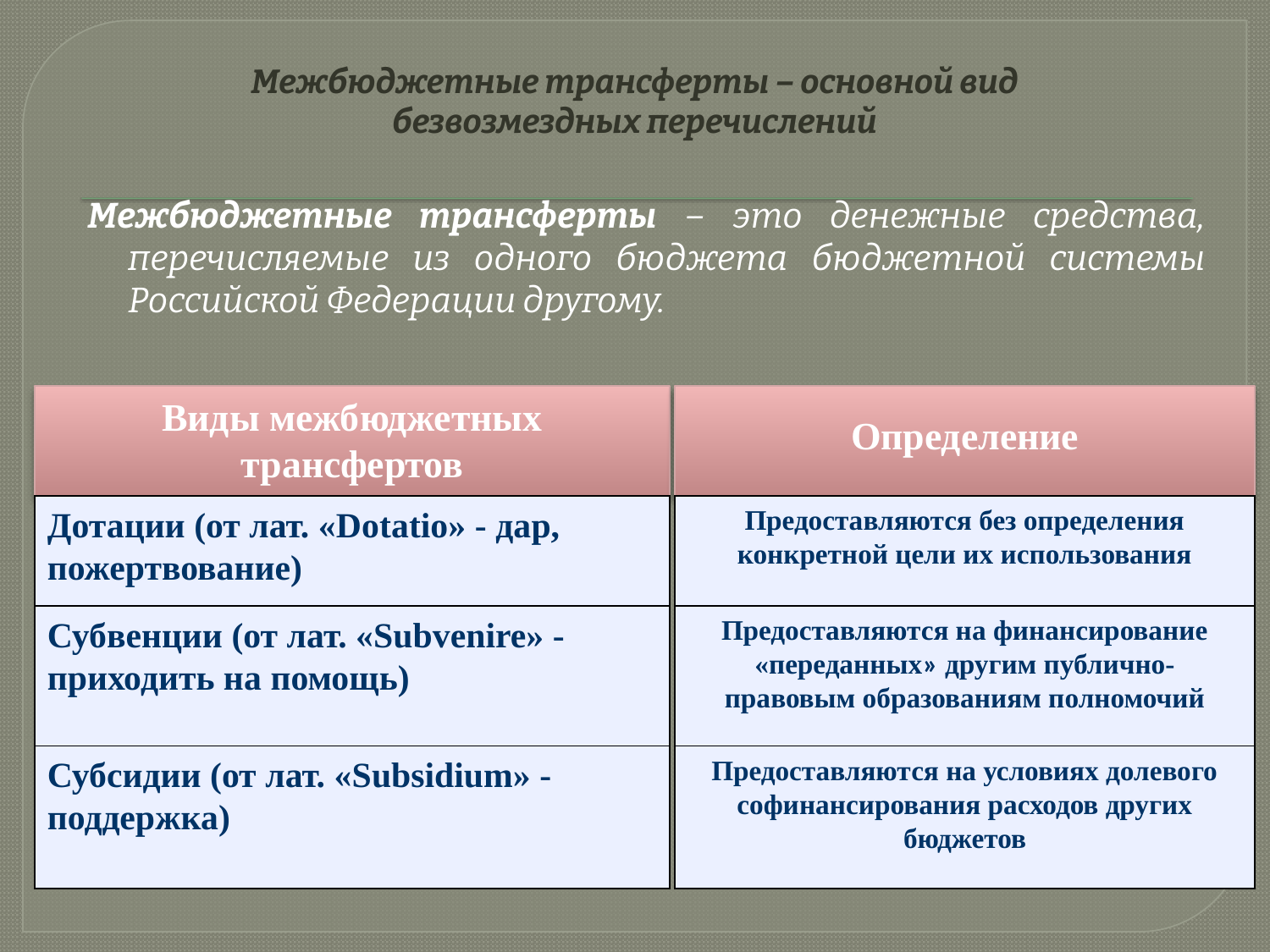

# Межбюджетные трансферты – основной вид безвозмездных перечислений
Межбюджетные трансферты – это денежные средства, перечисляемые из одного бюджета бюджетной системы Российской Федерации другому.
Виды межбюджетных трансфертов

Определение
Дотации (от лат. «Dotatio» - дар,
пожертвование)
Предоставляются без определения
конкретной цели их использования
Субвенции (от лат. «Subvenire» -
приходить на помощь)

Предоставляются на финансирование
«переданных» другим публично-
правовым образованиям полномочий
Субсидии (от лат. «Subsidium» -
поддержка)
Предоставляются на условиях долевого
софинансирования расходов других
бюджетов